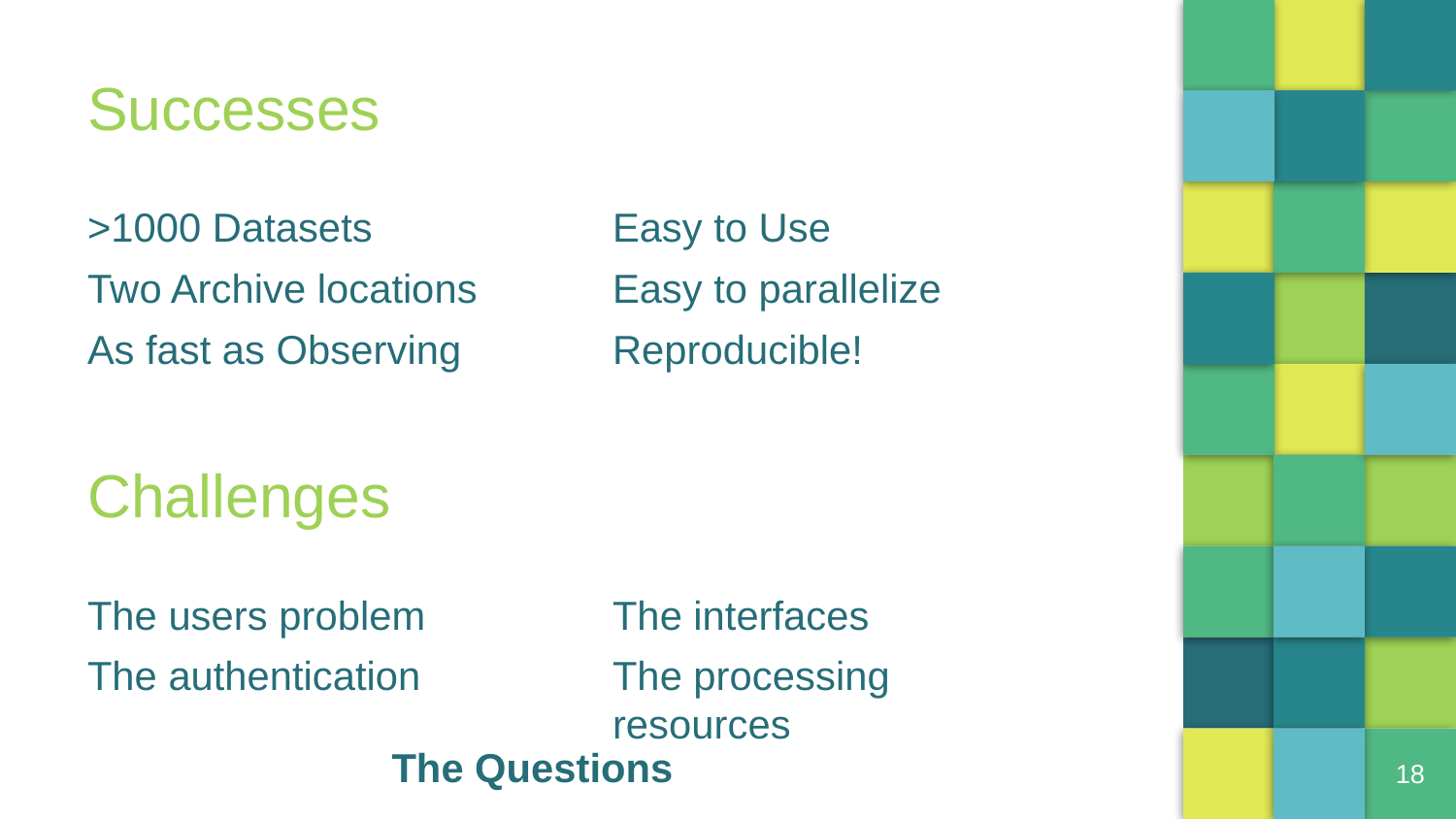

# Successes
>1000 Datasets
Two Archive locations
As fast as Observing

Easy to Use
Easy to parallelize
Reproducible!
Challenges
The users problem
The authentication

The interfaces
The processing resources
The Questions
18